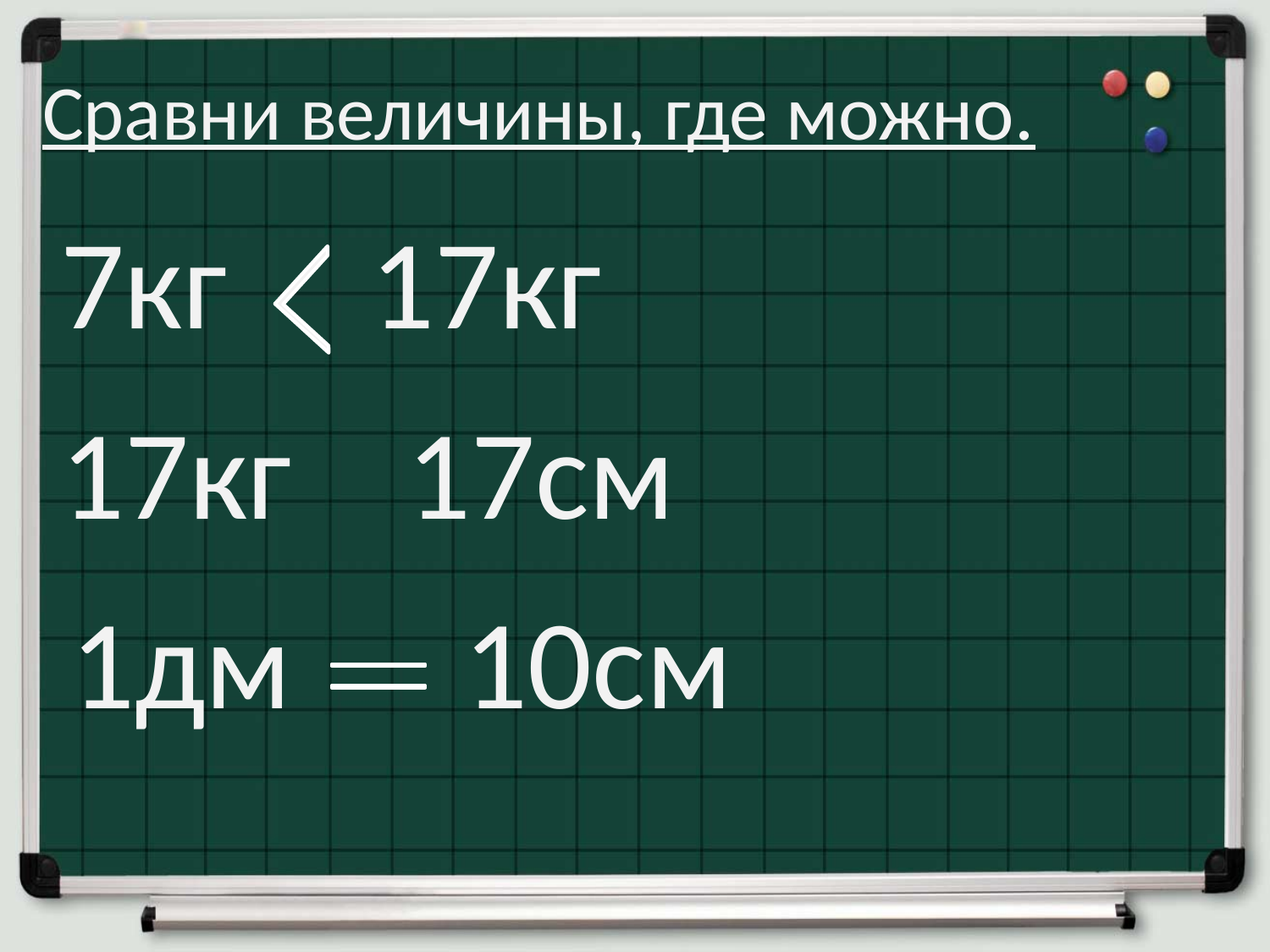

Сравни величины, где можно.
7кг     17кг

17кг    17см
1дм      10см